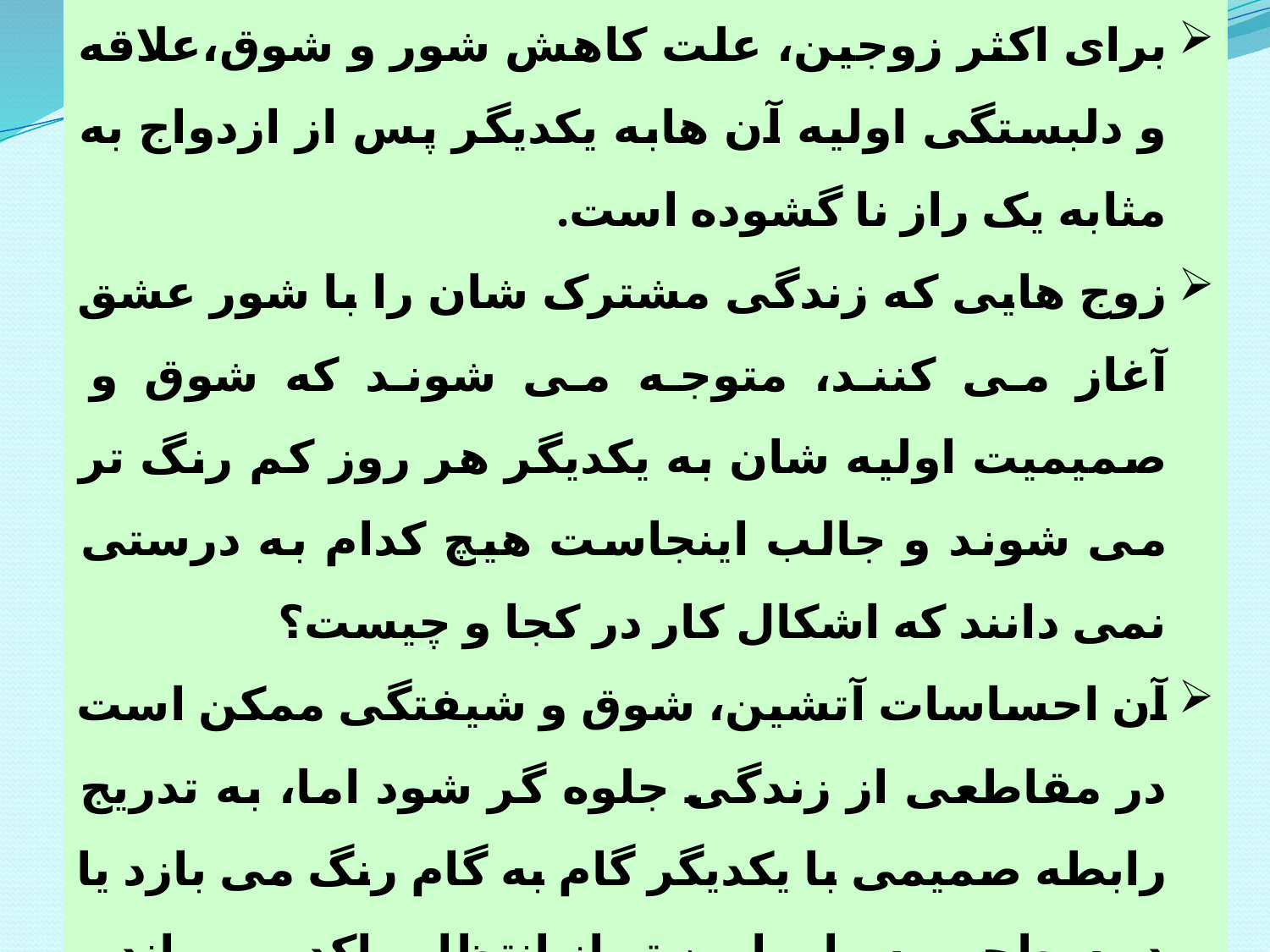

برای اکثر زوجین، علت کاهش شور و شوق،علاقه و دلبستگی اولیه آن هابه یکدیگر پس از ازدواج به مثابه یک راز نا گشوده است.
زوج هایی که زندگی مشترک شان را با شور عشق آغاز می کنند، متوجه می شوند که شوق و صمیمیت اولیه شان به یکدیگر هر روز کم رنگ تر می شوند و جالب اینجاست هیچ کدام به درستی نمی دانند که اشکال کار در کجا و چیست؟
آن احساسات آتشین، شوق و شیفتگی ممکن است در مقاطعی از زندگی جلوه گر شود اما، به تدریج رابطه صمیمی با یکدیگر گام به گام رنگ می بازد یا در سطحی بسیار پایین تر از انتظار راکد می ماند.